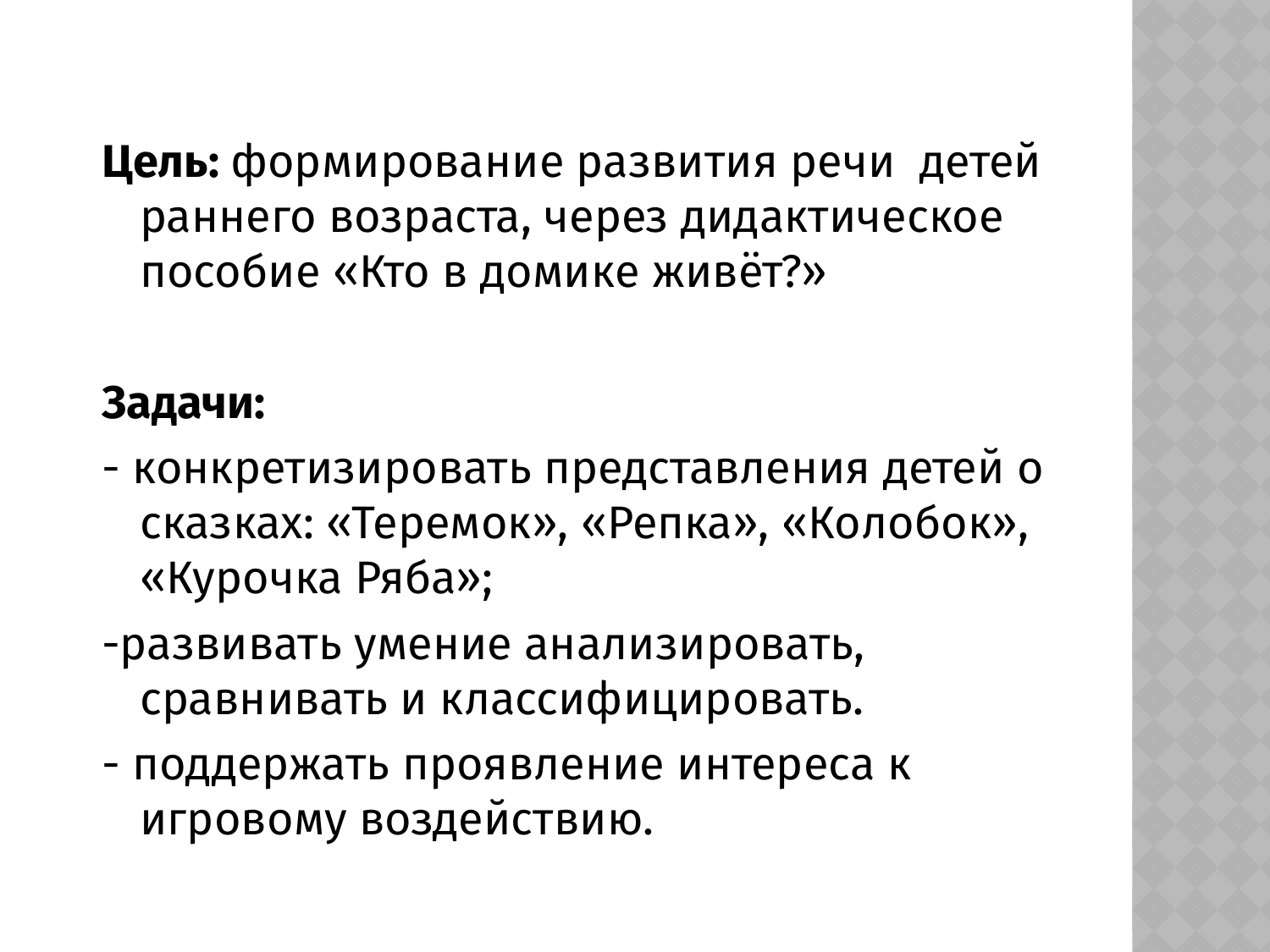

Цель: формирование развития речи  детей раннего возраста, через дидактическое пособие «Кто в домике живёт?»

Задачи:
- конкретизировать представления детей о сказках: «Теремок», «Репка», «Колобок», «Курочка Ряба»;
-развивать умение анализировать, сравнивать и классифицировать.
- поддержать проявление интереса к игровому воздействию.